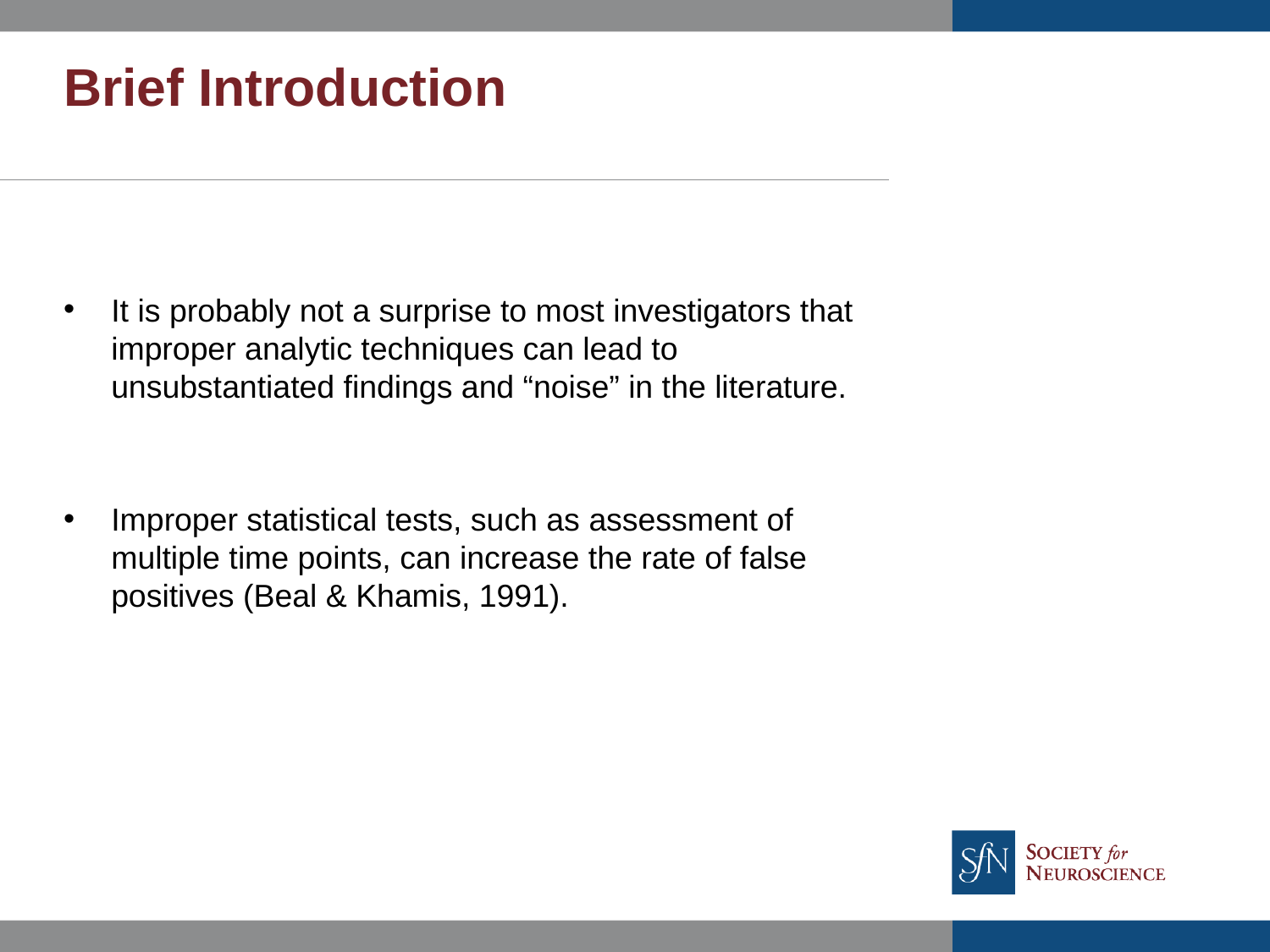

# Brief Introduction

It is probably not a surprise to most investigators that improper analytic techniques can lead to unsubstantiated findings and “noise” in the literature.

Improper statistical tests, such as assessment of multiple time points, can increase the rate of false positives (Beal & Khamis, 1991).